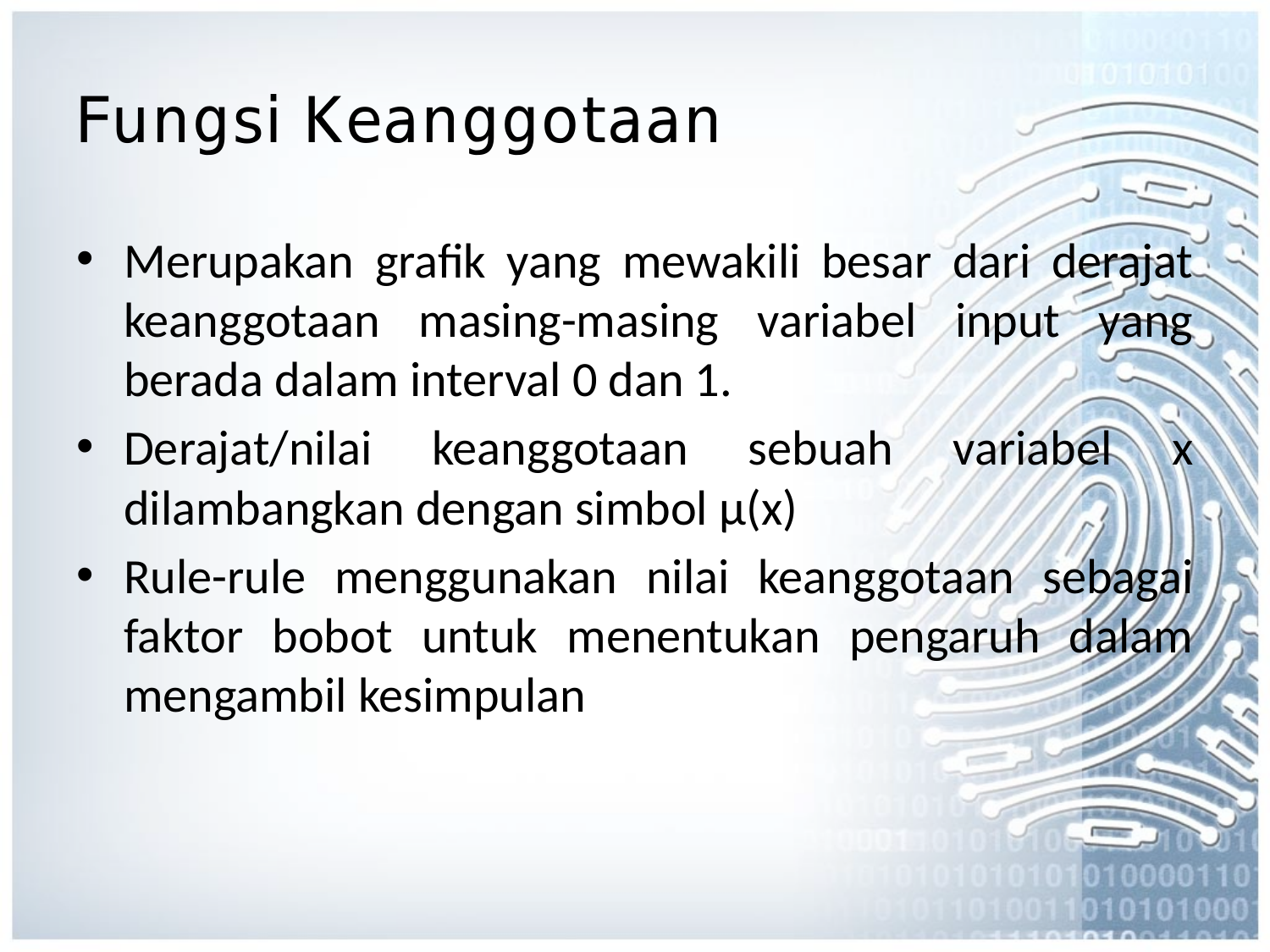

# Fungsi Keanggotaan
Merupakan grafik yang mewakili besar dari derajat keanggotaan masing-masing variabel input yang berada dalam interval 0 dan 1.
Derajat/nilai keanggotaan sebuah variabel x dilambangkan dengan simbol μ(x)
Rule-rule menggunakan nilai keanggotaan sebagai faktor bobot untuk menentukan pengaruh dalam mengambil kesimpulan